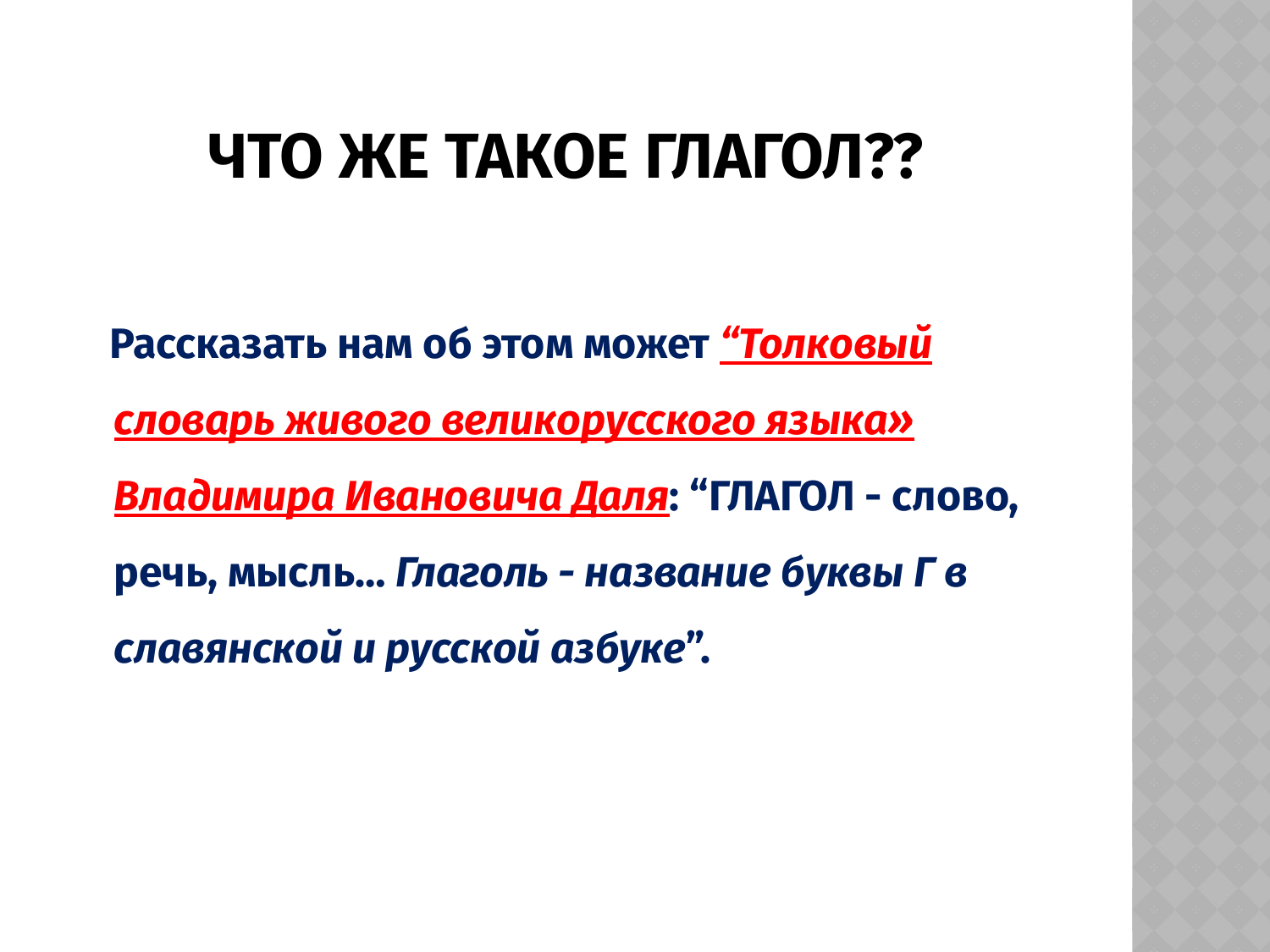

# Что же такое глагол??

   Рассказать нам об этом может “Толковый словарь живого великорусского языка» Владимира Ивановича Даля: “ГЛАГОЛ - слово, речь, мысль… Глаголь - название буквы Г в славянской и русской азбуке”.